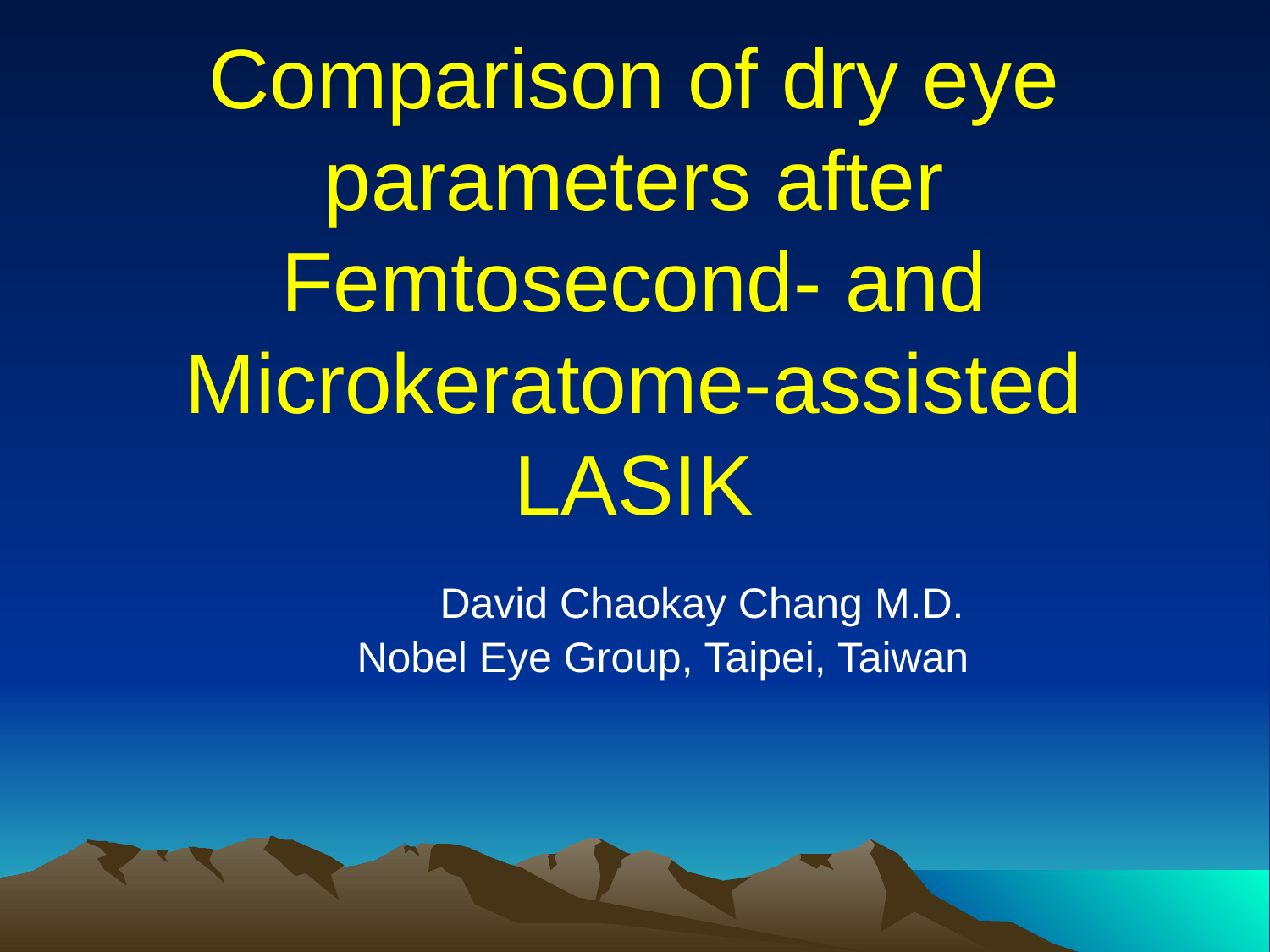

# Comparison of dry eye parameters after Femtosecond- and Microkeratome-assisted LASIK
                          David Chaokay Chang M.D.
                   Nobel Eye Group, Taipei, Taiwan